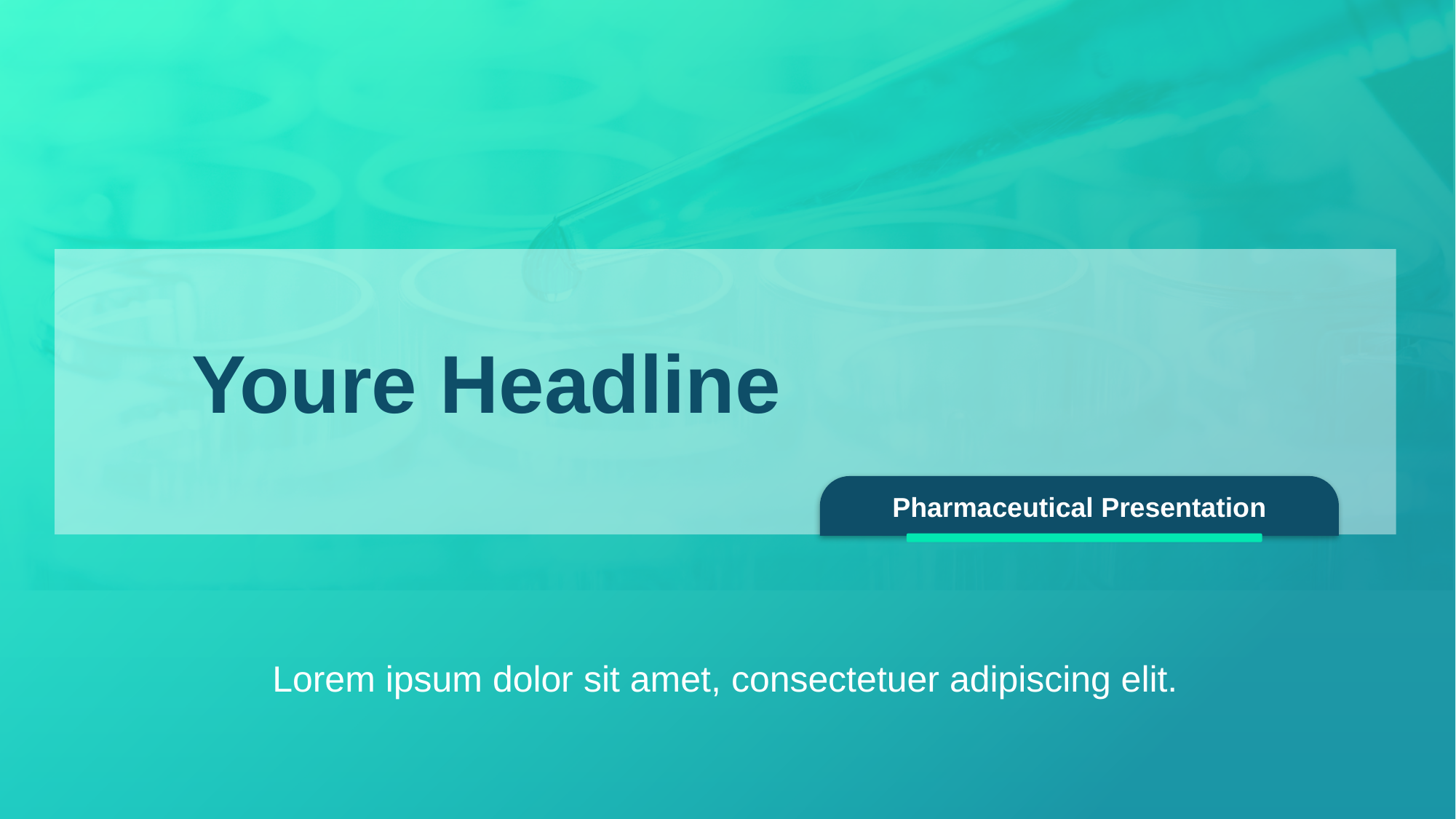

Youre Headline
Pharmaceutical Presentation
Lorem ipsum dolor sit amet, consectetuer adipiscing elit.